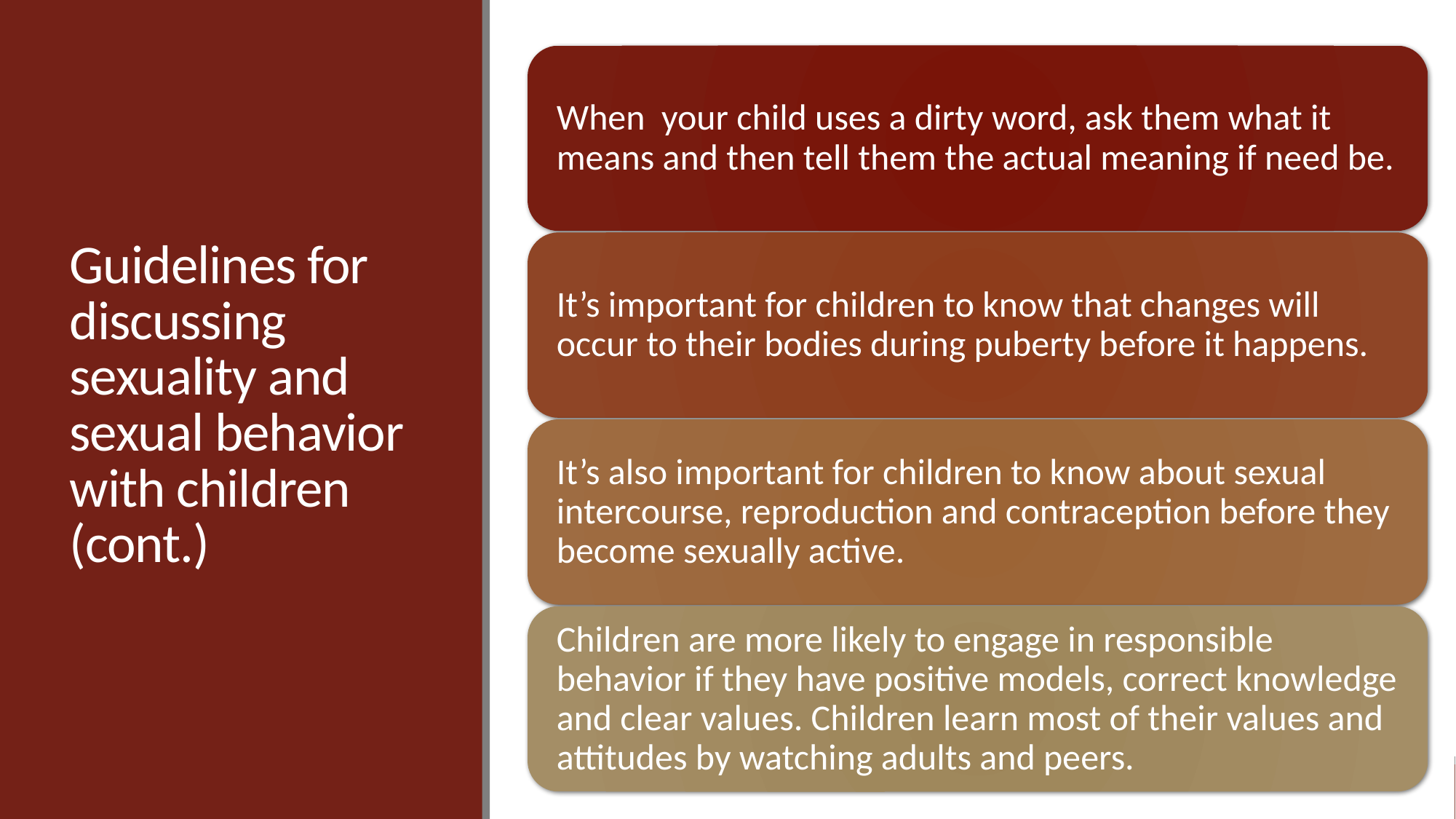

When  your child uses a dirty word, ask them what it means and then tell them the actual meaning if need be.
It’s important for children to know that changes will occur to their bodies during puberty before it happens.
It’s also important for children to know about sexual intercourse, reproduction and contraception before they become sexually active.
Children are more likely to engage in responsible behavior if they have positive models, correct knowledge and clear values. Children learn most of their values and attitudes by watching adults and peers.
# Guidelines for discussing sexuality and sexual behavior with children (cont.)